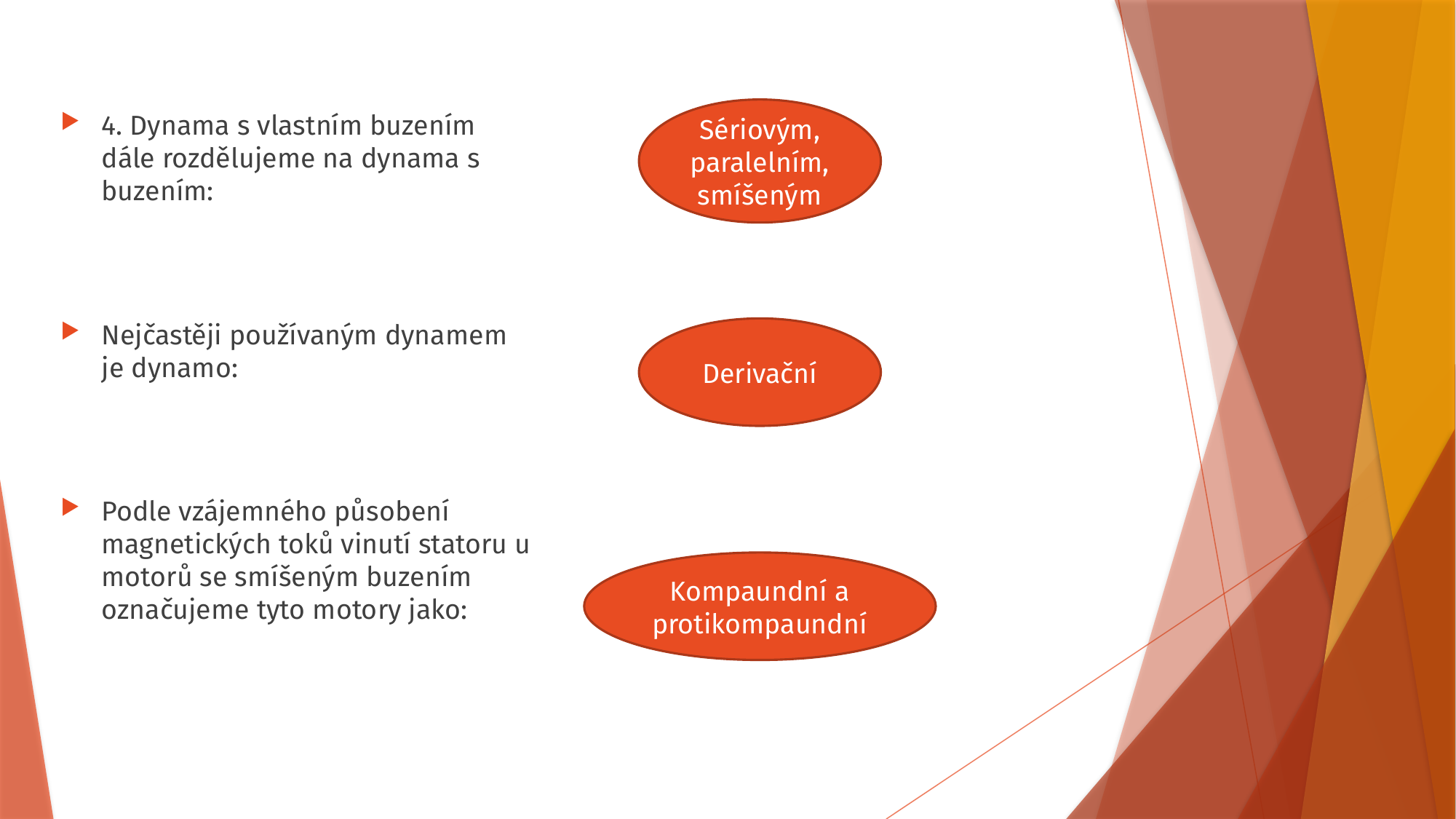

Sériovým, paralelním, smíšeným
4. Dynama s vlastním buzením dále rozdělujeme na dynama s buzením:

Nejčastěji používaným dynamem je dynamo:

Podle vzájemného působení magnetických toků vinutí statoru u motorů se smíšeným buzením označujeme tyto motory jako:

Derivační
Kompaundní a protikompaundní